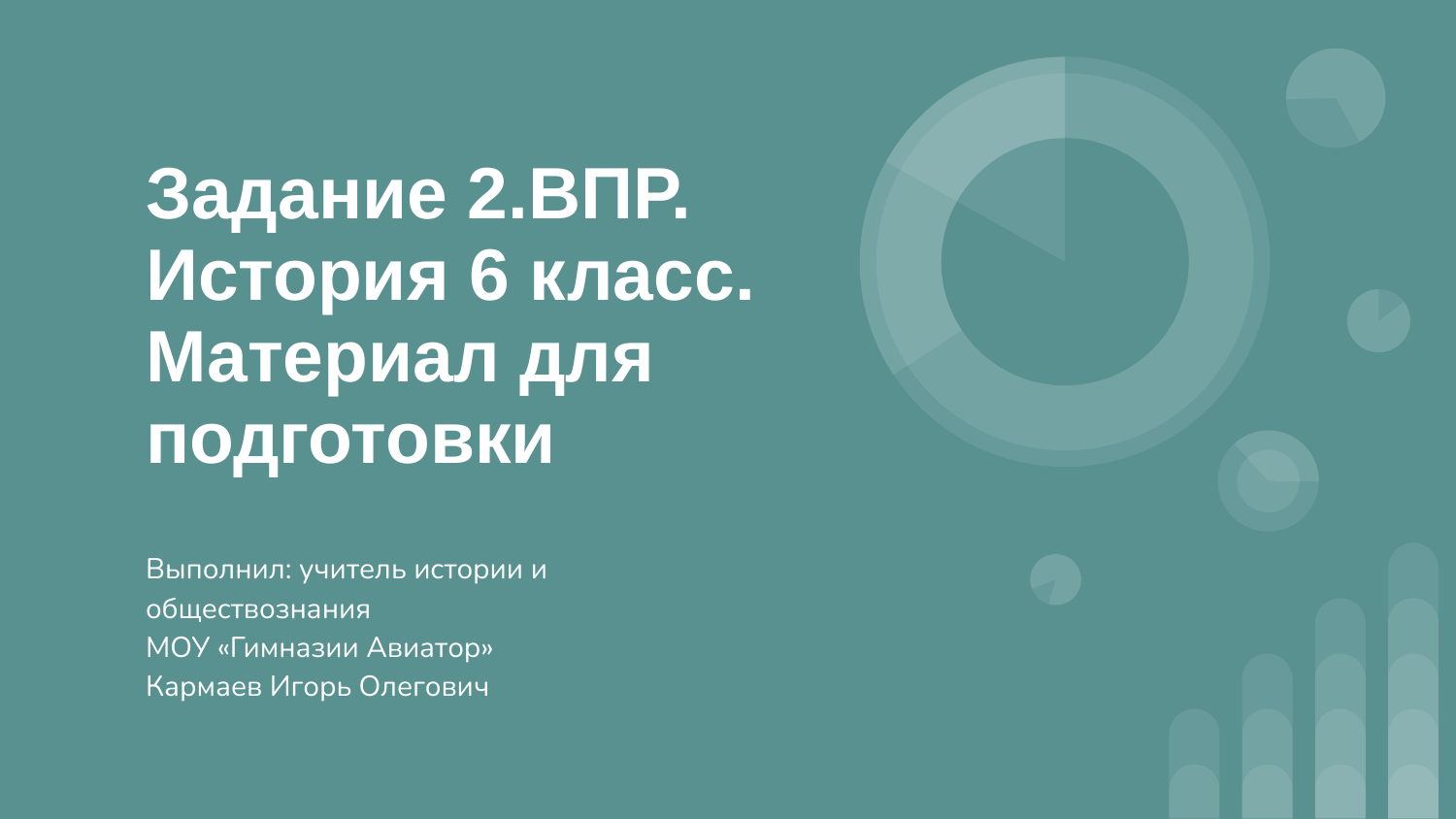

# Задание 2.ВПР. История 6 класс. Материал для подготовки
Выполнил: учитель истории и обществознания
МОУ «Гимназии Авиатор»
Кармаев Игорь Олегович